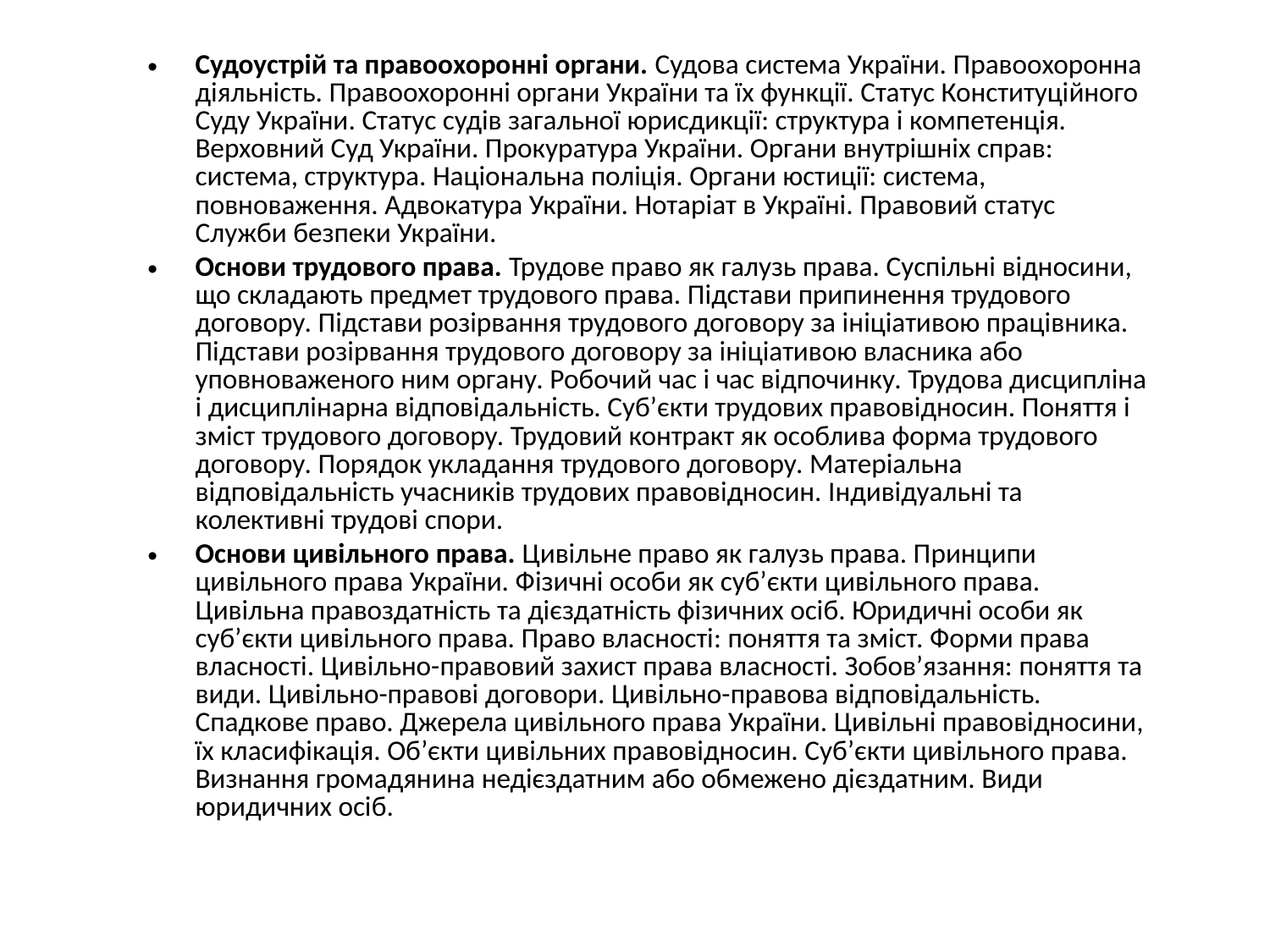

Судоустрій та правоохоронні органи. Судова система України. Правоохоронна діяльність. Правоохоронні органи України та їх функції. Статус Конституційного Суду України. Статус судів загальної юрисдикції: структура і компетенція. Верховний Суд України. Прокуратура України. Органи внутрішніх справ: система, структура. Національна поліція. Органи юстиції: система, повноваження. Адвокатура України. Нотаріат в Україні. Правовий статус Служби безпеки України.
Основи трудового права. Трудове право як галузь права. Суспільні відносини, що складають предмет трудового права. Підстави припинення трудового договору. Підстави розірвання трудового договору за ініціативою працівника. Підстави розірвання трудового договору за ініціативою власника або уповноваженого ним органу. Робочий час і час відпочинку. Трудова дисципліна і дисциплінарна відповідальність. Суб’єкти трудових правовідносин. Поняття і зміст трудового договору. Трудовий контракт як особлива форма трудового договору. Порядок укладання трудового договору. Матеріальна відповідальність учасників трудових правовідносин. Індивідуальні та колективні трудові спори.
Основи цивільного права. Цивільне право як галузь права. Принципи цивільного права України. Фізичні особи як суб’єкти цивільного права. Цивільна правоздатність та дієздатність фізичних осіб. Юридичні особи як суб’єкти цивільного права. Право власності: поняття та зміст. Форми права власності. Цивільно-правовий захист права власності. Зобов’язання: поняття та види. Цивільно-правові договори. Цивільно-правова відповідальність. Спадкове право. Джерела цивільного права України. Цивільні правовідносини, їх класифікація. Об’єкти цивільних правовідносин. Суб’єкти цивільного права. Визнання громадянина недієздатним або обмежено дієздатним. Види юридичних осіб.